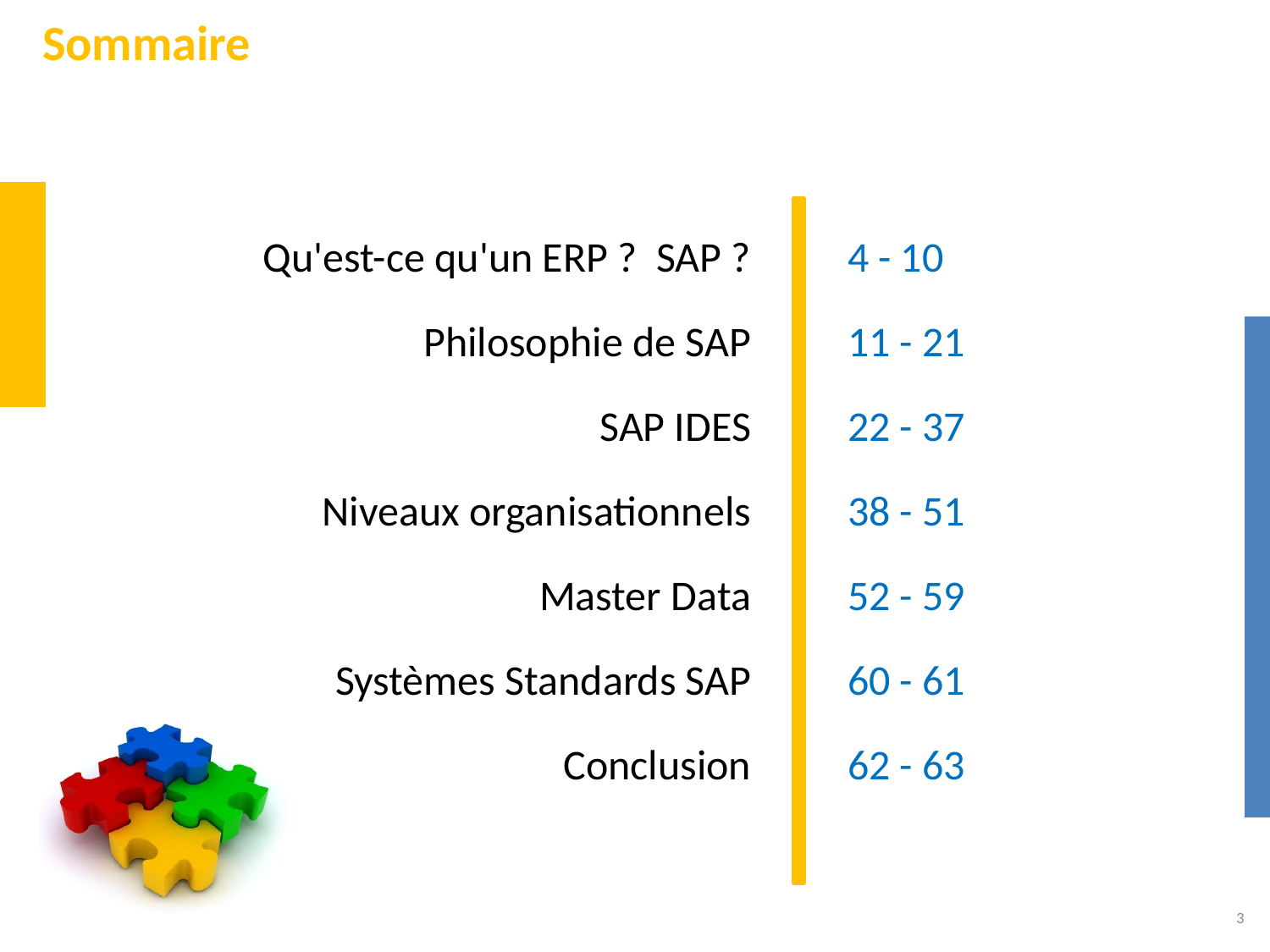

# Sommaire
Qu'est-ce qu'un ERP ?  SAP ?
Philosophie de SAP
SAP IDES
Niveaux organisationnels
Master Data
Systèmes Standards SAP
Conclusion
4 - 10
11 - 21
22 - 37
38 - 51
52 - 59
60 - 61
62 - 63
3